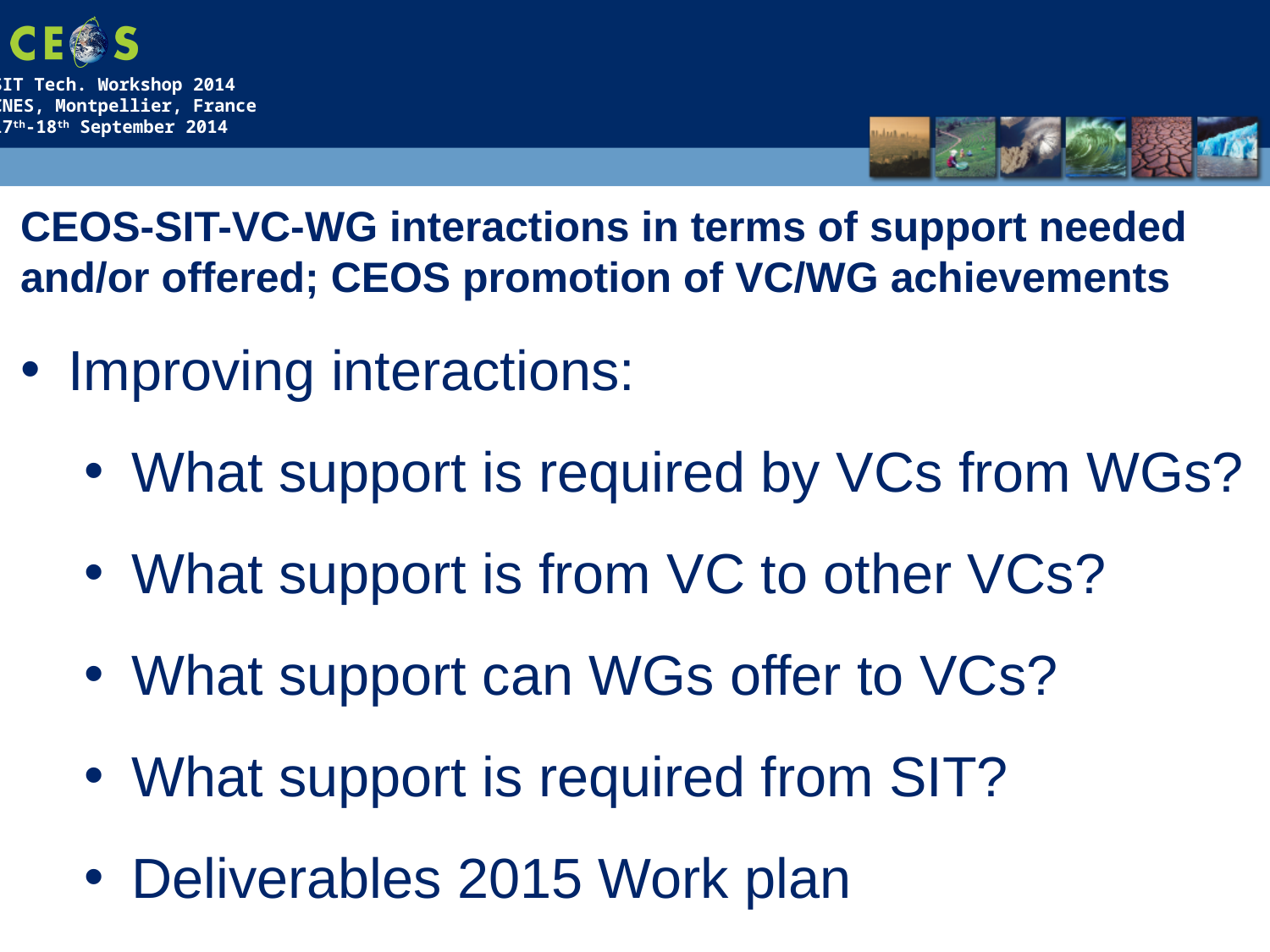

CEOS-SIT-VC-WG interactions in terms of support needed and/or offered; CEOS promotion of VC/WG achievements
Improving interactions:
What support is required by VCs from WGs?
What support is from VC to other VCs?
What support can WGs offer to VCs?
What support is required from SIT?
Deliverables 2015 Work plan